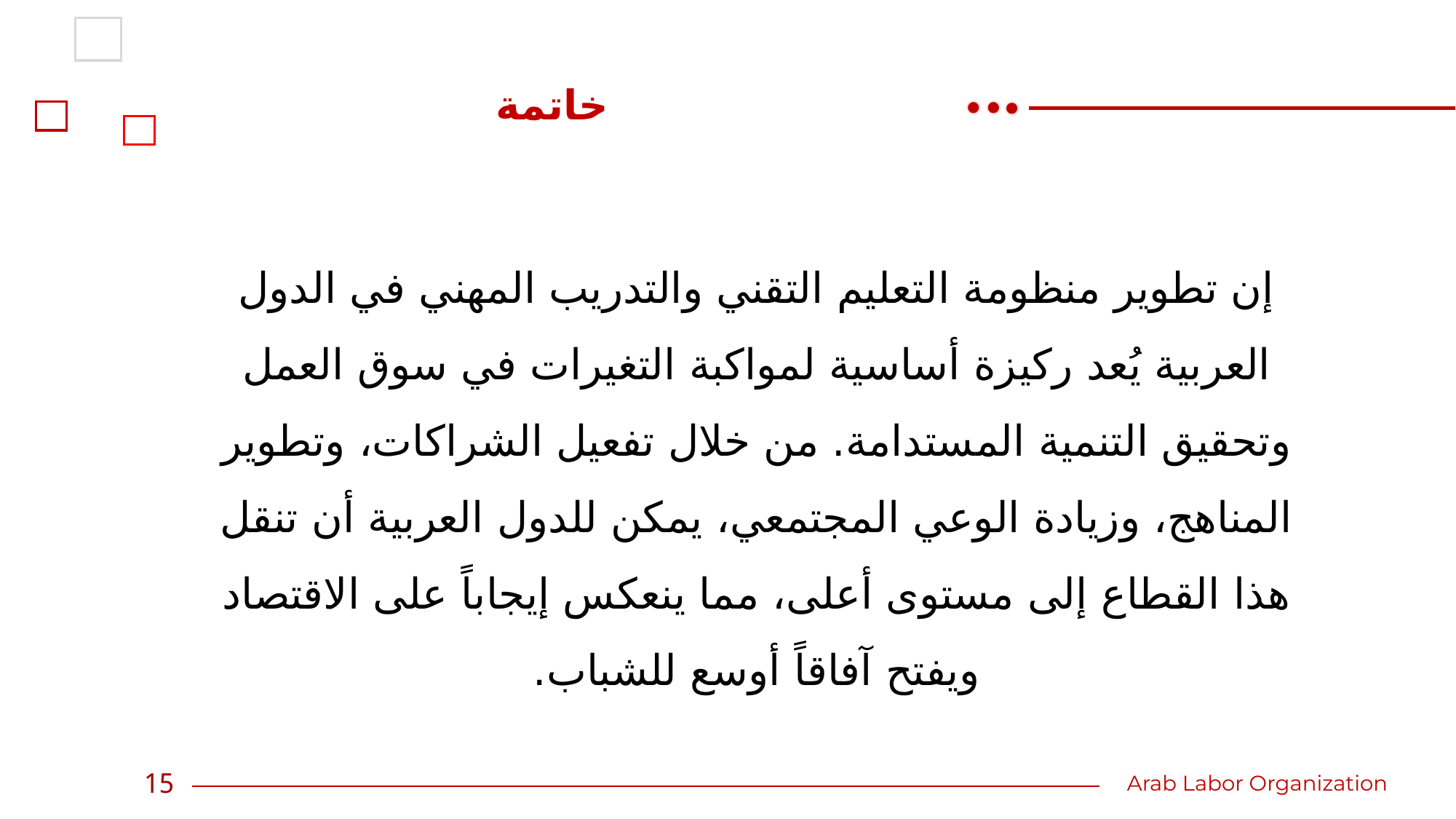

خاتمة

إن تطوير منظومة التعليم التقني والتدريب المهني في الدول العربية يُعد ركيزة أساسية لمواكبة التغيرات في سوق العمل وتحقيق التنمية المستدامة. من خلال تفعيل الشراكات، وتطوير المناهج، وزيادة الوعي المجتمعي، يمكن للدول العربية أن تنقل هذا القطاع إلى مستوى أعلى، مما ينعكس إيجاباً على الاقتصاد ويفتح آفاقاً أوسع للشباب.
15
Arab Labor Organization